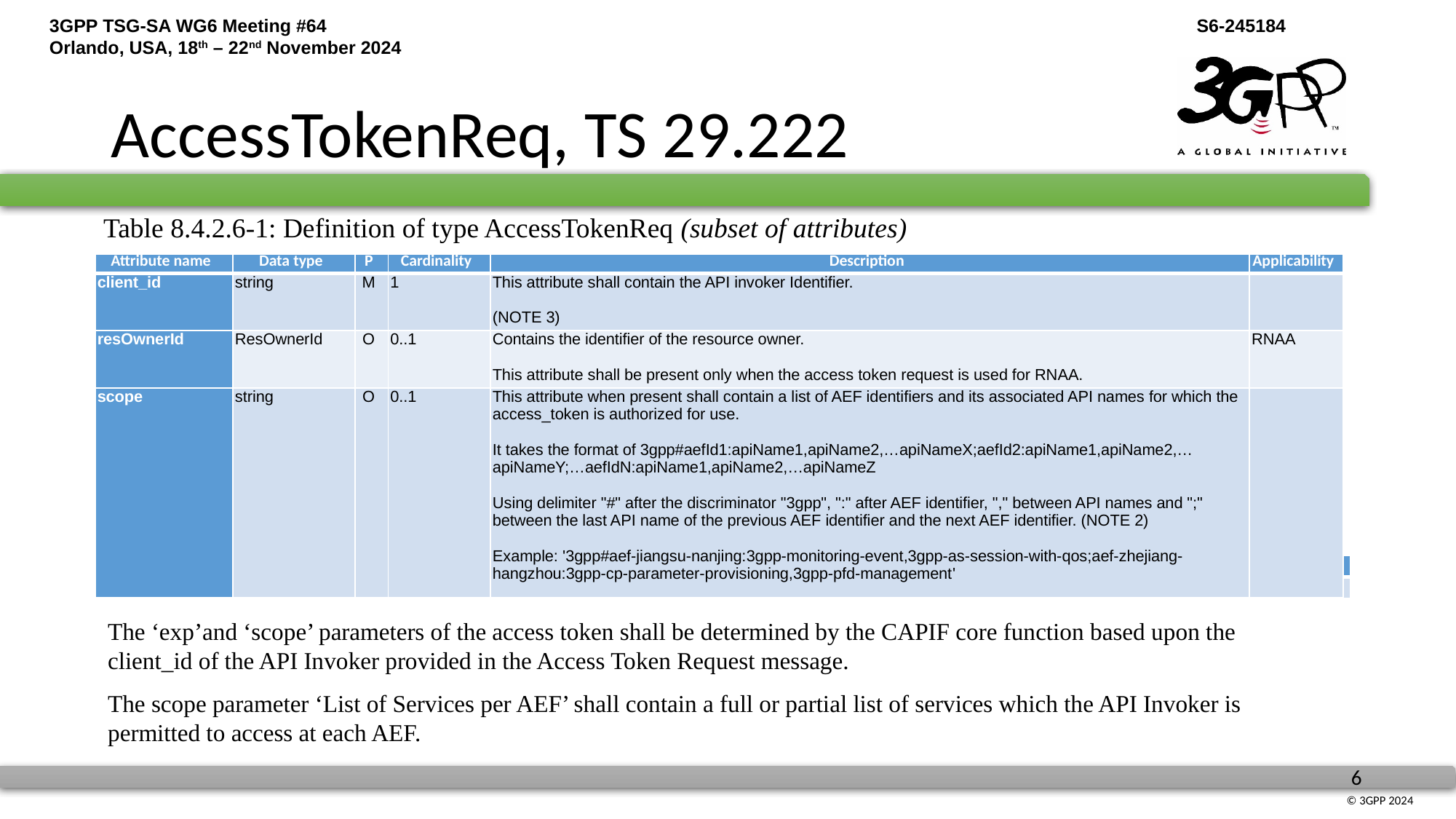

# AccessTokenReq, TS 29.222
Table 8.4.2.6-1: Definition of type AccessTokenReq (subset of attributes)
| Attribute name | Data type | P | Cardinality | Description | Applicability |
| --- | --- | --- | --- | --- | --- |
| client\_id | string | M | 1 | This attribute shall contain the API invoker Identifier.   (NOTE 3) |  |
| resOwnerId | ResOwnerId | O | 0..1 | Contains the identifier of the resource owner.   This attribute shall be present only when the access token request is used for RNAA. | RNAA |
| scope | string | O | 0..1 | This attribute when present shall contain a list of AEF identifiers and its associated API names for which the access\_token is authorized for use.   It takes the format of 3gpp#aefId1:apiName1,apiName2,…apiNameX;aefId2:apiName1,apiName2,…apiNameY;…aefIdN:apiName1,apiName2,…apiNameZ   Using delimiter "#" after the discriminator "3gpp", ":" after AEF identifier, "," between API names and ";" between the last API name of the previous AEF identifier and the next AEF identifier. (NOTE 2)   Example: '3gpp#aef-jiangsu-nanjing:3gpp-monitoring-event,3gpp-as-session-with-qos;aef-zhejiang-hangzhou:3gpp-cp-parameter-provisioning,3gpp-pfd-management' |  |
Table C.2.2-1: Access token customized claims
| Parameter | Description |
| --- | --- |
| resOwnerId | OPTIONAL. Resource owner ID. |
The ‘exp’and ‘scope’ parameters of the access token shall be determined by the CAPIF core function based upon the client_id of the API Invoker provided in the Access Token Request message.
The scope parameter ‘List of Services per AEF’ shall contain a full or partial list of services which the API Invoker is permitted to access at each AEF.